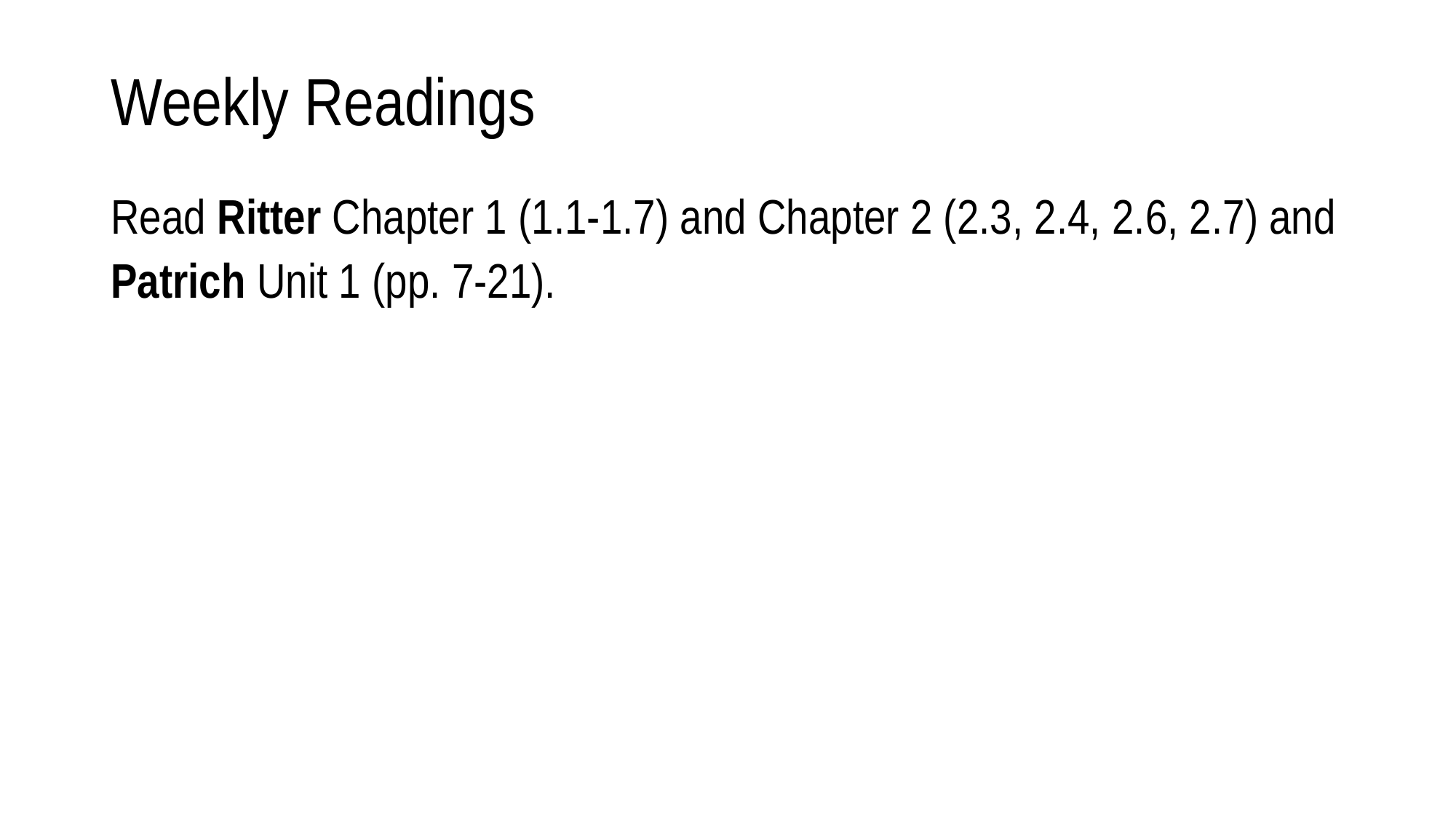

# Weekly Readings
Read Ritter Chapter 1 (1.1-1.7) and Chapter 2 (2.3, 2.4, 2.6, 2.7) and Patrich Unit 1 (pp. 7-21).